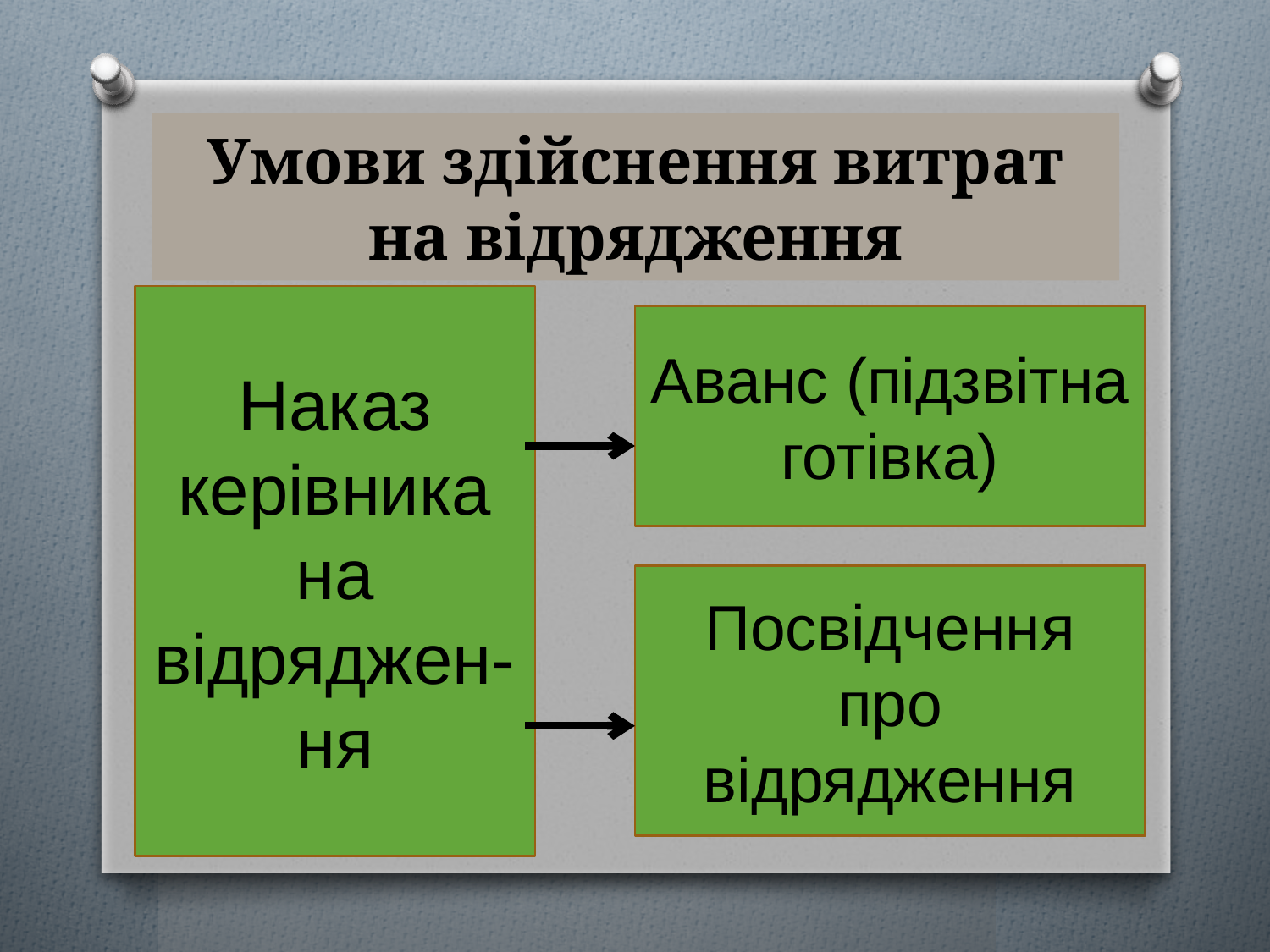

# Умови здійснення витрат на відрядження

Наказ керівника на відряджен-
ня
Аванс (підзвітна готівка)
Посвідчення про відрядження